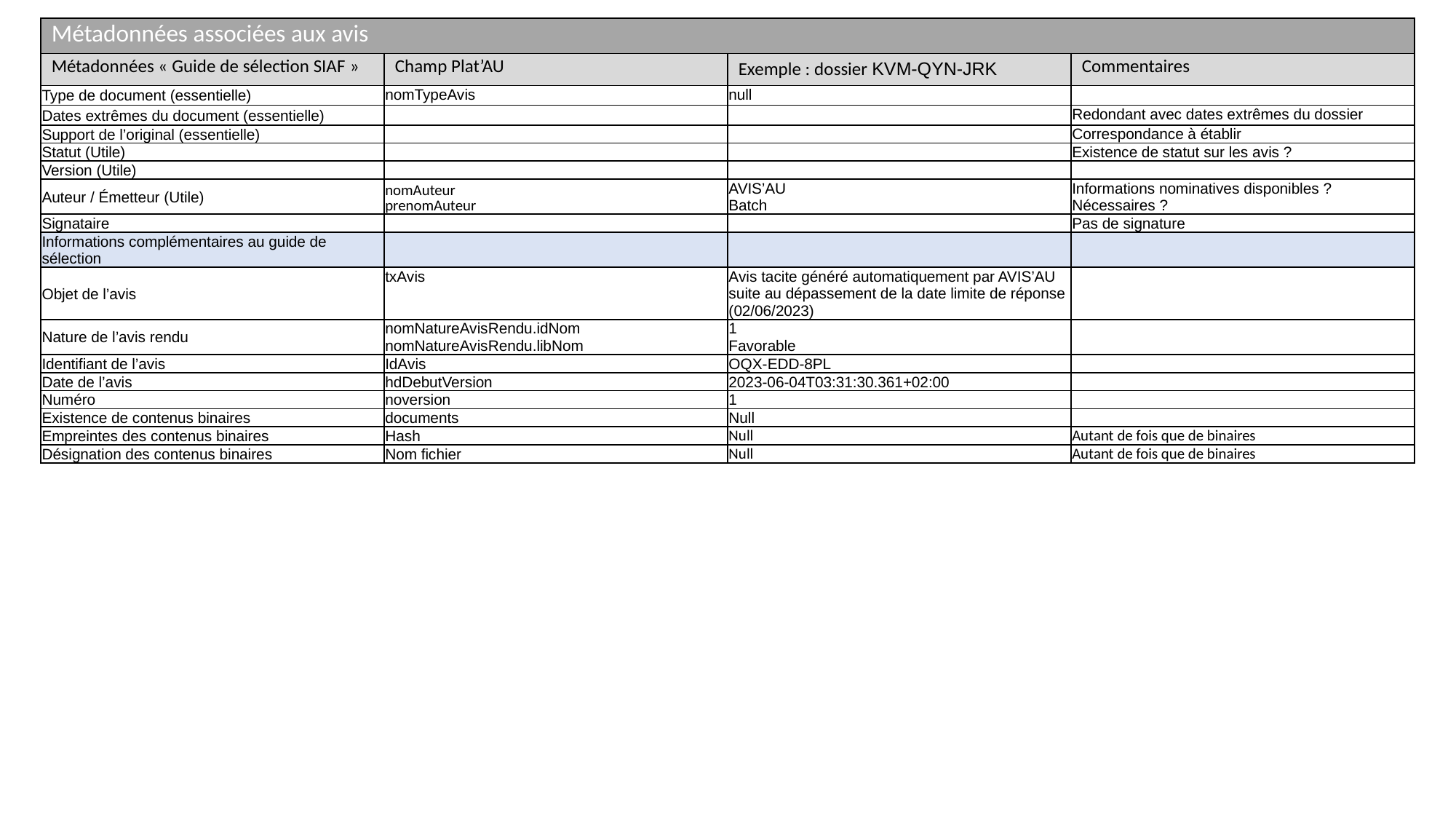

| Métadonnées associées aux avis |  |  |  |
| --- | --- | --- | --- |
| Métadonnées « Guide de sélection SIAF » | Champ Plat’AU | Exemple : dossier KVM-QYN-JRK | Commentaires |
| Type de document (essentielle) | nomTypeAvis | null |  |
| Dates extrêmes du document (essentielle) |  |  | Redondant avec dates extrêmes du dossier |
| Support de l’original (essentielle) |  |  | Correspondance à établir |
| Statut (Utile) |  |  | Existence de statut sur les avis ? |
| Version (Utile) |  |  |  |
| Auteur / Émetteur (Utile) | nomAuteur prenomAuteur | AVIS’AU Batch | Informations nominatives disponibles ? Nécessaires ? |
| Signataire |  |  | Pas de signature |
| Informations complémentaires au guide de sélection |  |  |  |
| Objet de l’avis | txAvis | Avis tacite généré automatiquement par AVIS’AU suite au dépassement de la date limite de réponse (02/06/2023) |  |
| Nature de l’avis rendu | nomNatureAvisRendu.idNom nomNatureAvisRendu.libNom | 1 Favorable |  |
| Identifiant de l’avis | IdAvis | OQX-EDD-8PL |  |
| Date de l’avis | hdDebutVersion | 2023-06-04T03:31:30.361+02:00 |  |
| Numéro | noversion | 1 |  |
| Existence de contenus binaires | documents | Null |  |
| Empreintes des contenus binaires | Hash | Null | Autant de fois que de binaires |
| Désignation des contenus binaires | Nom fichier | Null | Autant de fois que de binaires |